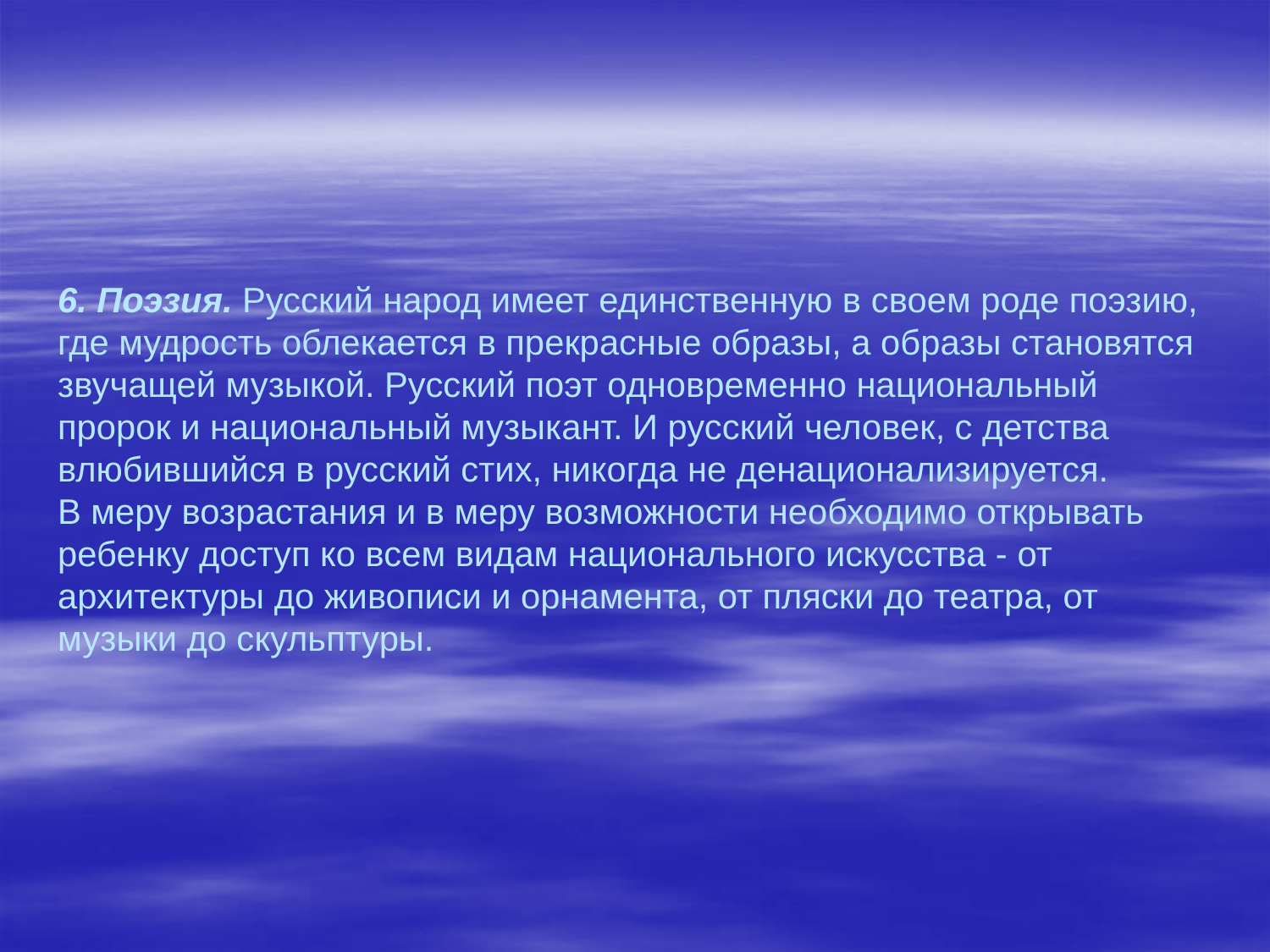

# 6. Поэзия. Русский народ имеет единственную в своем роде поэзию, где мудрость облекается в прекрасные образы, а образы становятся звучащей музыкой. Русский поэт одновременно национальный пророк и национальный музыкант. И русский человек, с детства влюбившийся в русский стих, никогда не денационализируется. В меру возрастания и в меру возможности необходимо открывать ребенку доступ ко всем видам национального искусства - от архитектуры до живописи и орнамента, от пляски до театра, от музыки до скульптуры.